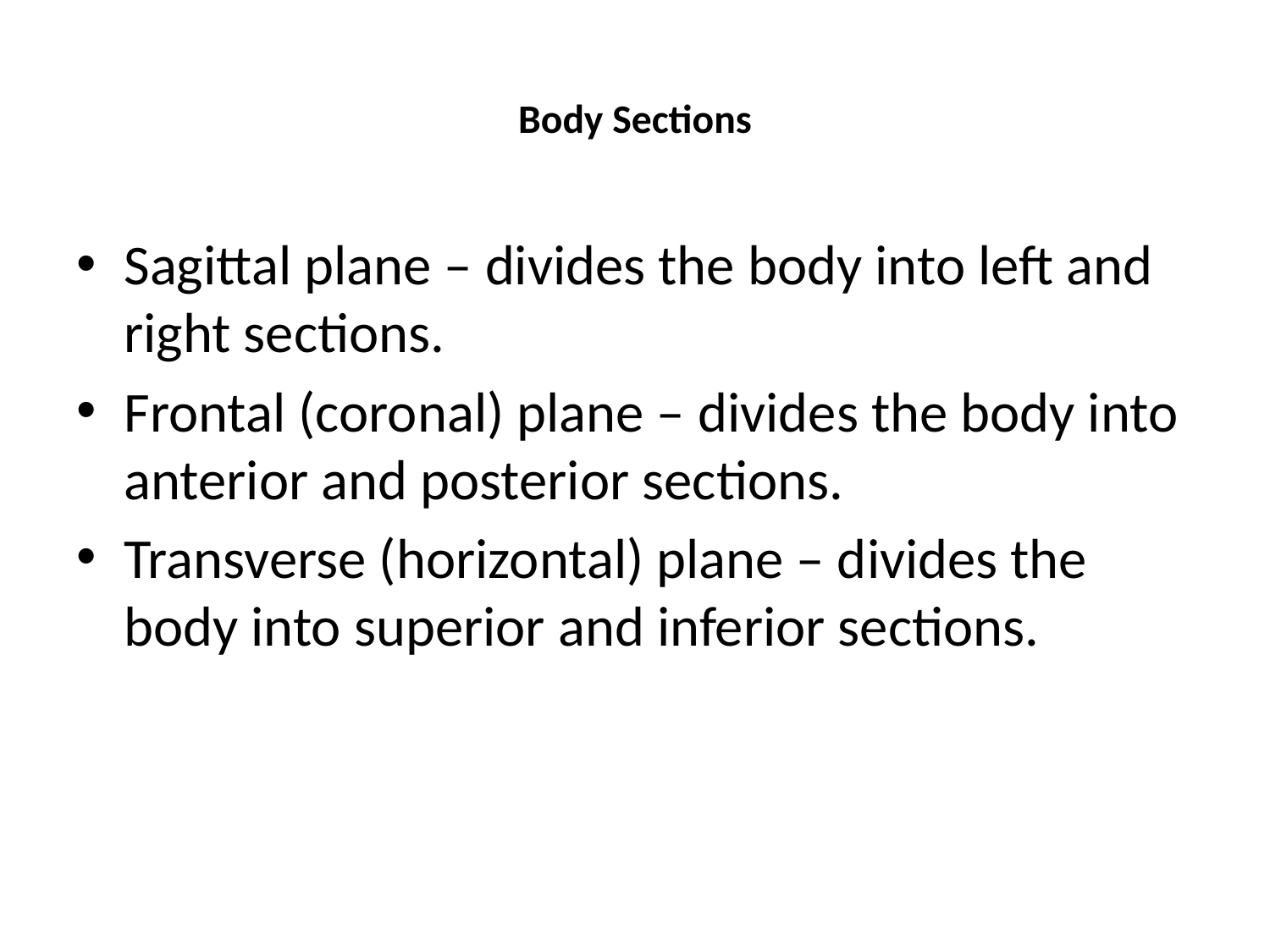

# Body Sections
Sagittal plane – divides the body into left and right sections.
Frontal (coronal) plane – divides the body into anterior and posterior sections.
Transverse (horizontal) plane – divides the body into superior and inferior sections.